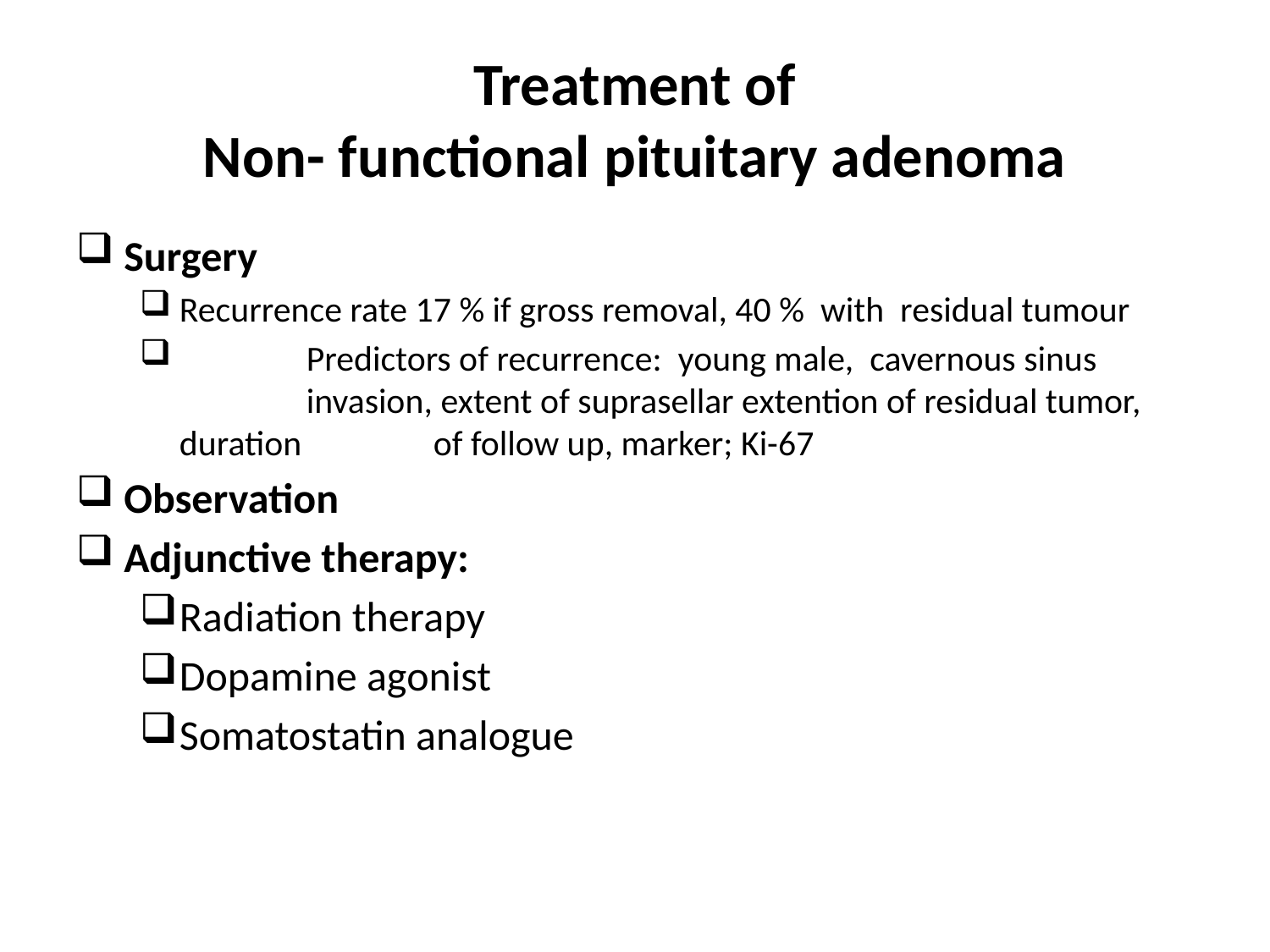

# Treatment of Non- functional pituitary adenoma
Surgery
Recurrence rate 17 % if gross removal, 40 %  with  residual tumour
	Predictors of recurrence:  young male,  cavernous sinus 	invasion, extent of suprasellar extention of residual tumor, duration 	of follow up, marker; Ki-67
Observation
Adjunctive therapy:
Radiation therapy
Dopamine agonist
Somatostatin analogue